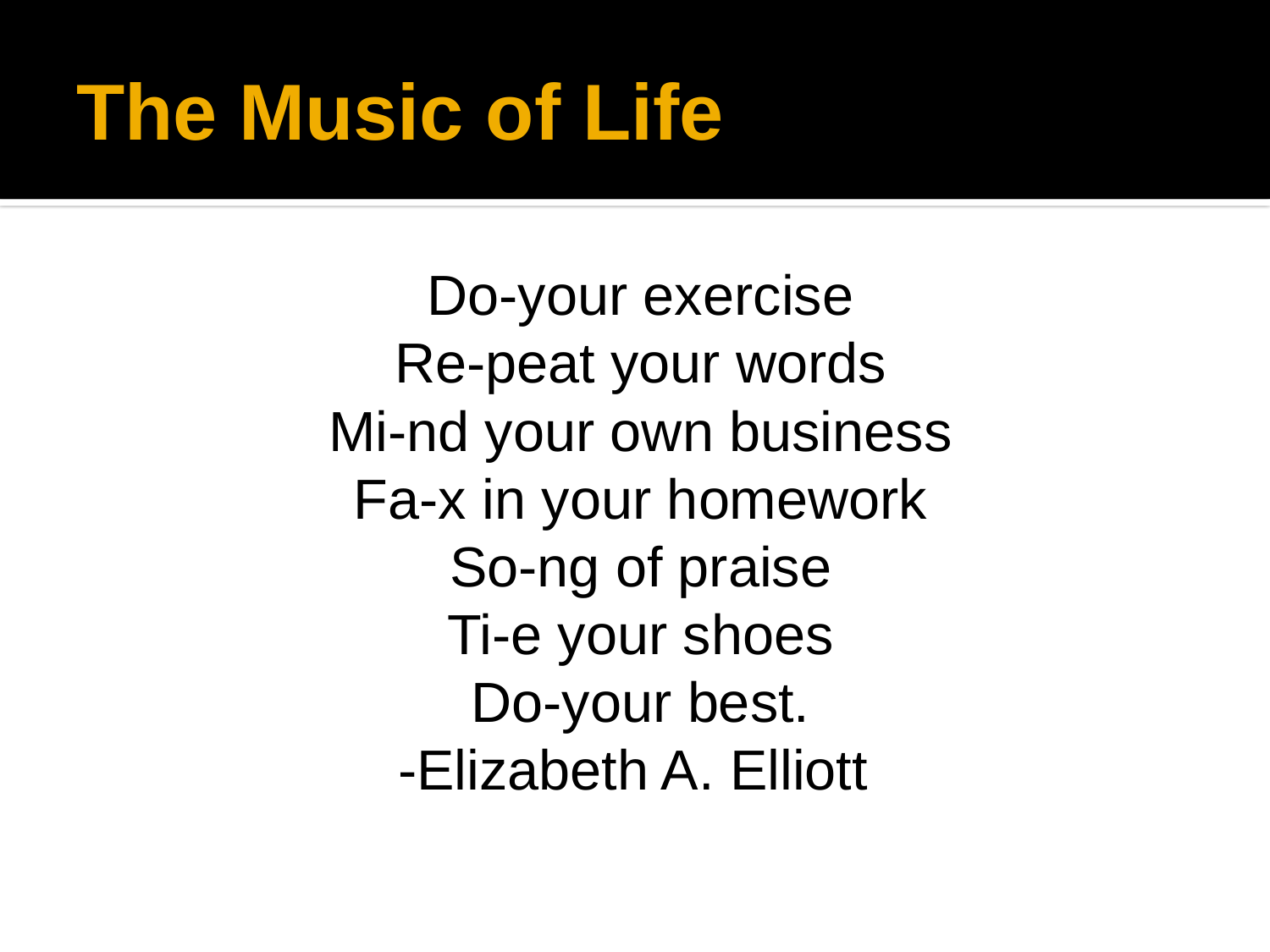

# The Music of Life
Do-your exercise
Re-peat your words
Mi-nd your own business
Fa-x in your homework
So-ng of praise
Ti-e your shoes
Do-your best.
-Elizabeth A. Elliott